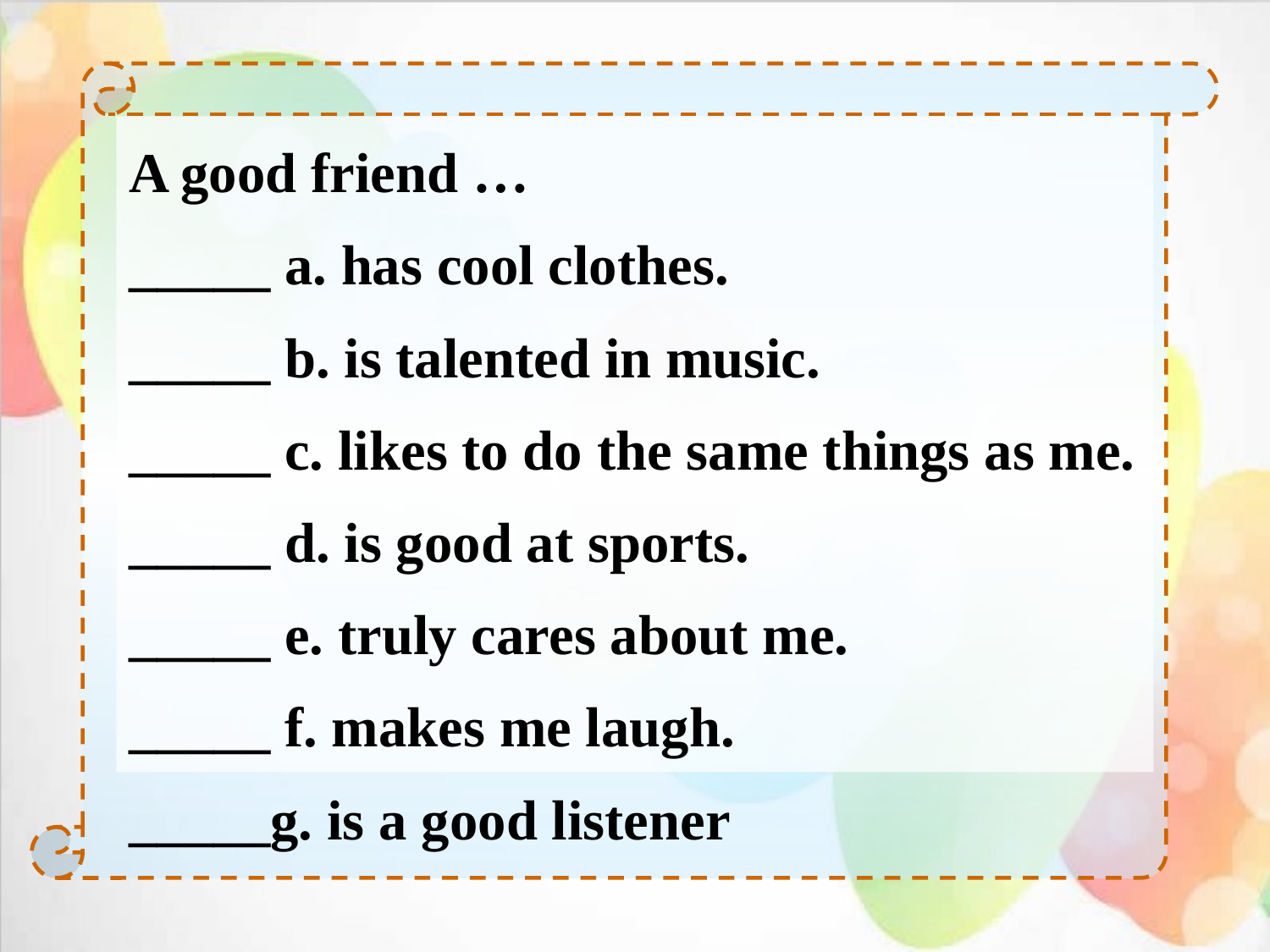

A good friend …
_____ a. has cool clothes.
_____ b. is talented in music.
_____ c. likes to do the same things as me.
_____ d. is good at sports.
_____ e. truly cares about me.
_____ f. makes me laugh.
_____g. is a good listener